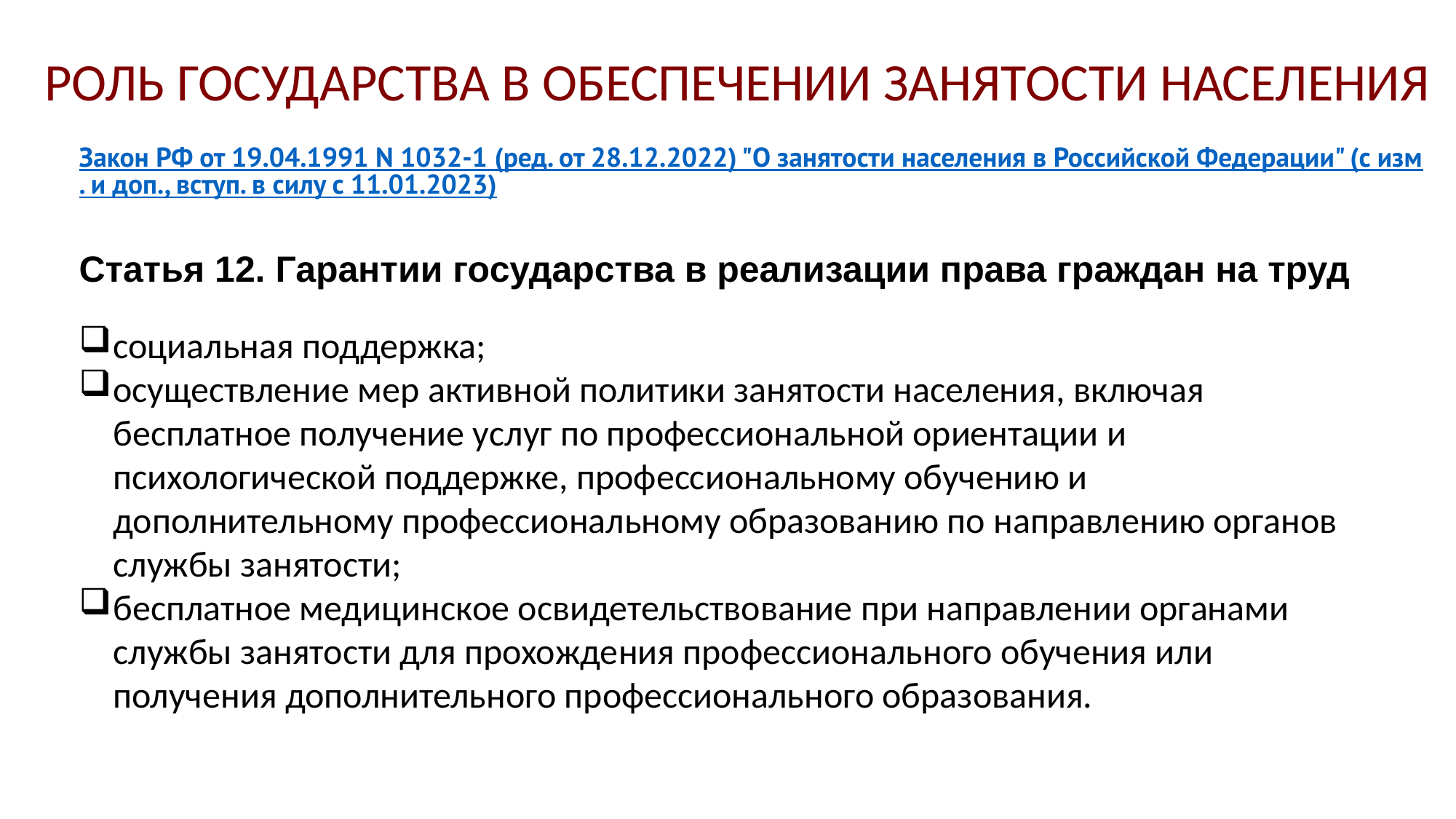

РОЛЬ ГОСУДАРСТВА В ОБЕСПЕЧЕНИИ ЗАНЯТОСТИ НАСЕЛЕНИЯ
Закон РФ от 19.04.1991 N 1032-1 (ред. от 28.12.2022) "О занятости населения в Российской Федерации" (с изм. и доп., вступ. в силу с 11.01.2023)
Статья 12. Гарантии государства в реализации права граждан на труд
социальная поддержка;
осуществление мер активной политики занятости населения, включая бесплатное получение услуг по профессиональной ориентации и психологической поддержке, профессиональному обучению и дополнительному профессиональному образованию по направлению органов службы занятости;
бесплатное медицинское освидетельствование при направлении органами службы занятости для прохождения профессионального обучения или получения дополнительного профессионального образования.